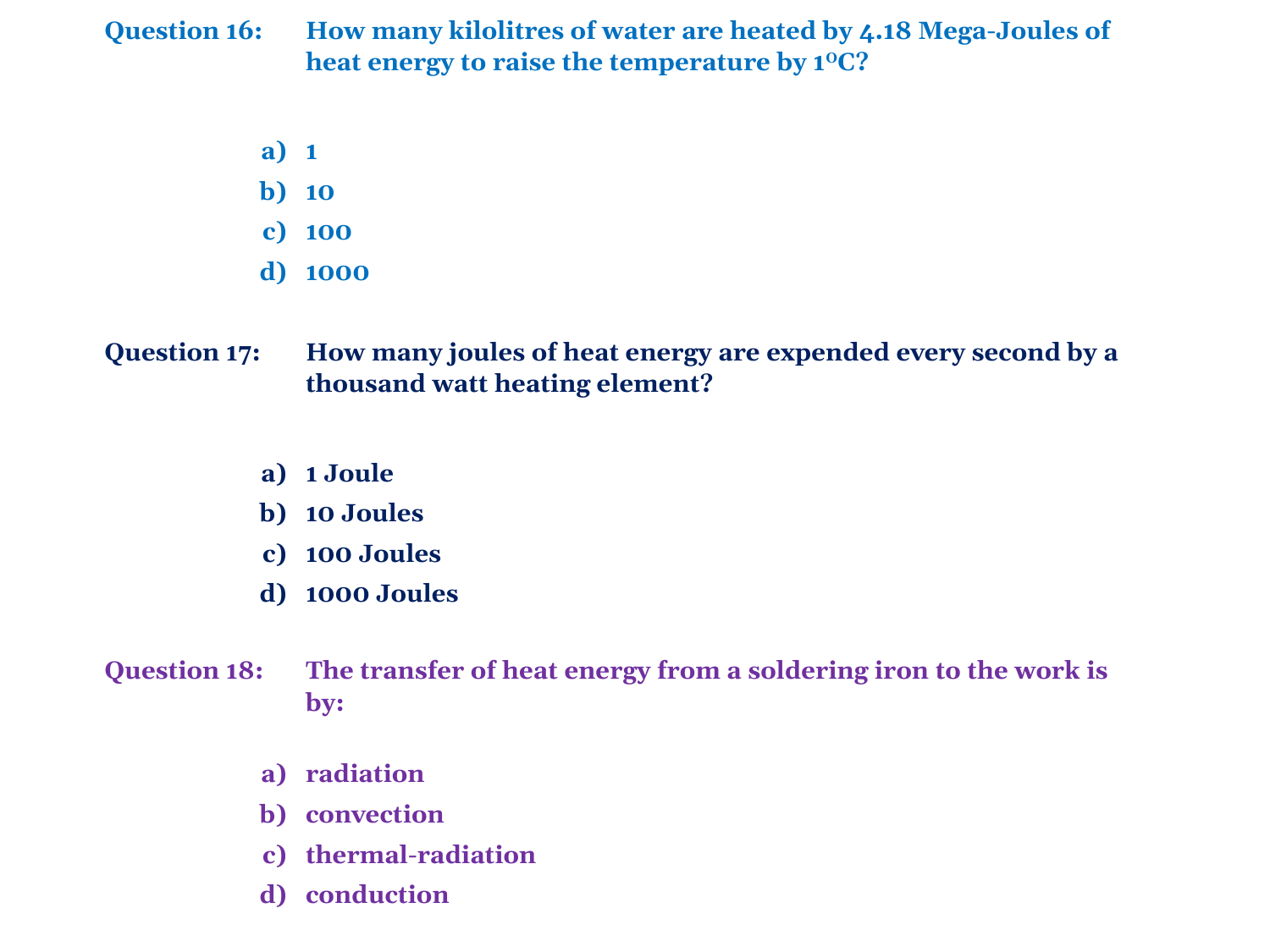

| Question 16: | How many kilolitres of water are heated by 4.18 Mega-Joules of heat energy to raise the temperature by 1OC? |
| --- | --- |
|  |  |
| a) | 1 |
| b) | 10 |
| c) | 100 |
| d) | 1000 |
|  |  |
| Question 17: | How many joules of heat energy are expended every second by a thousand watt heating element? |
|  |  |
| a) | 1 Joule |
| b) | 10 Joules |
| c) | 100 Joules |
| d) | 1000 Joules |
|  |  |
| Question 18: | The transfer of heat energy from a soldering iron to the work is by: |
|  |  |
| a) | radiation |
| b) | convection |
| c) | thermal-radiation |
| d) | conduction |